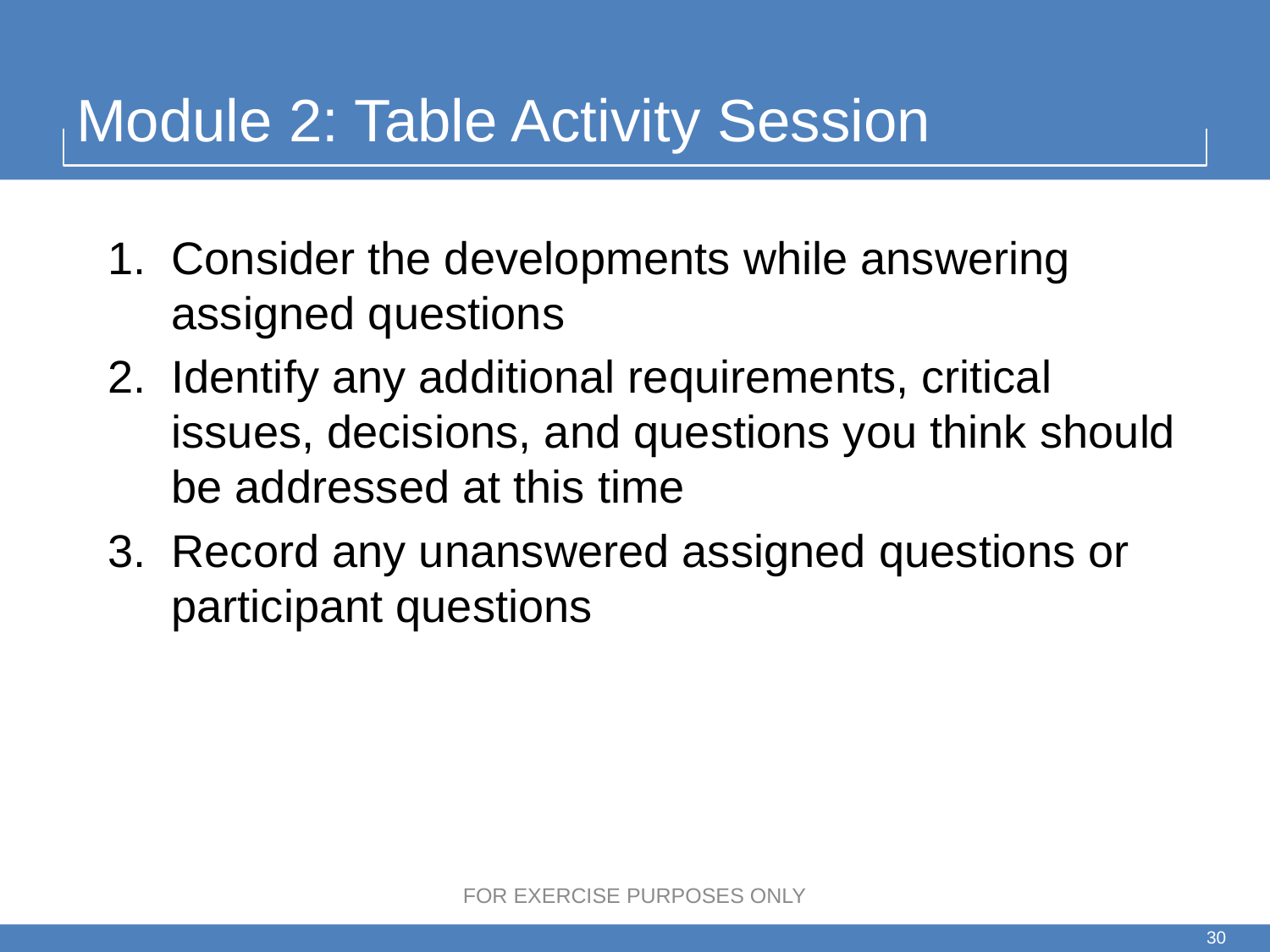

# Module 2: Table Activity Session
Consider the developments while answering assigned questions
Identify any additional requirements, critical issues, decisions, and questions you think should be addressed at this time
Record any unanswered assigned questions or participant questions
FOR EXERCISE PURPOSES ONLY